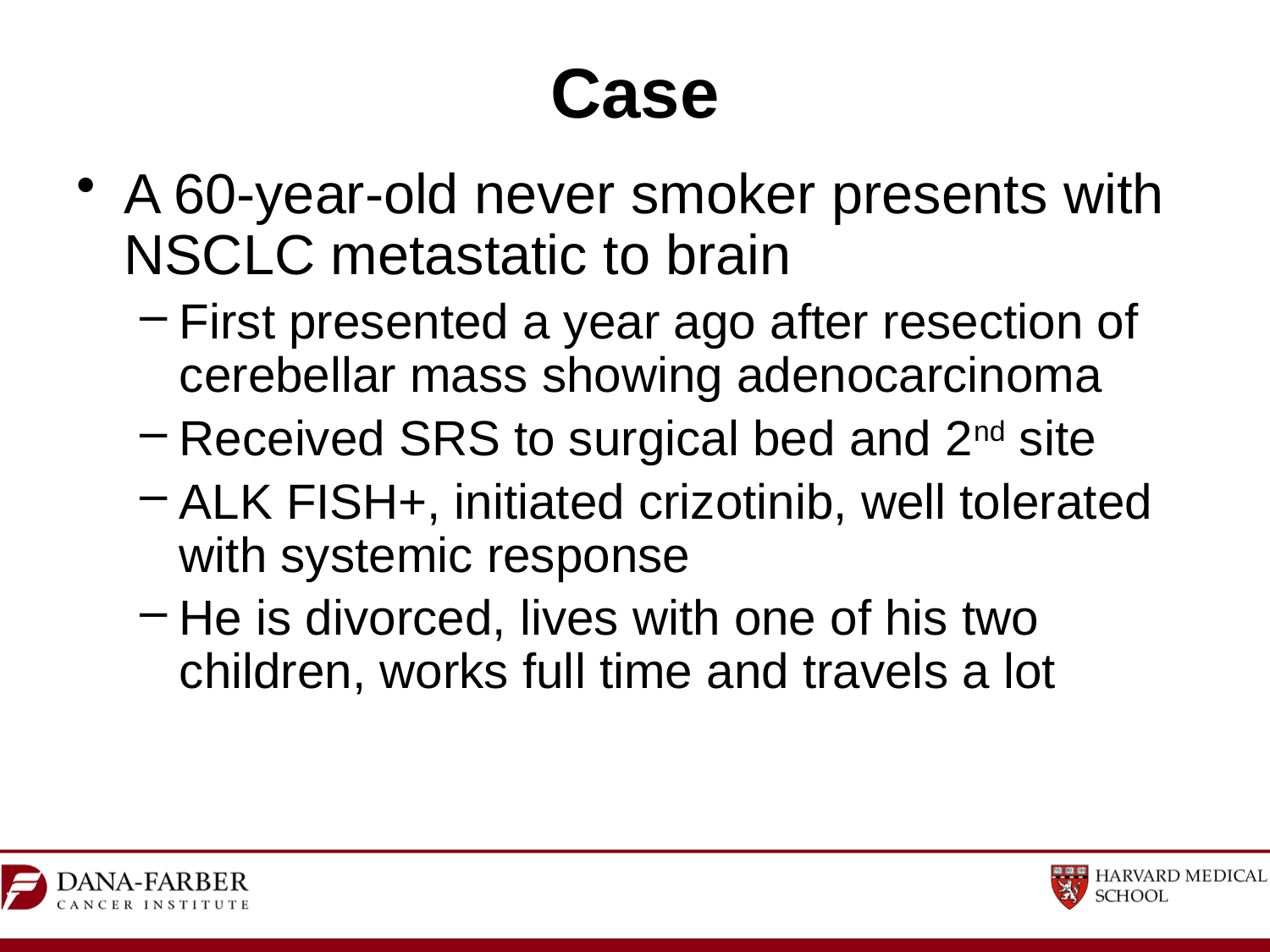

# Case
A 60-year-old never smoker presents with NSCLC metastatic to brain
First presented a year ago after resection of cerebellar mass showing adenocarcinoma
Received SRS to surgical bed and 2nd site
ALK FISH+, initiated crizotinib, well tolerated with systemic response
He is divorced, lives with one of his two children, works full time and travels a lot